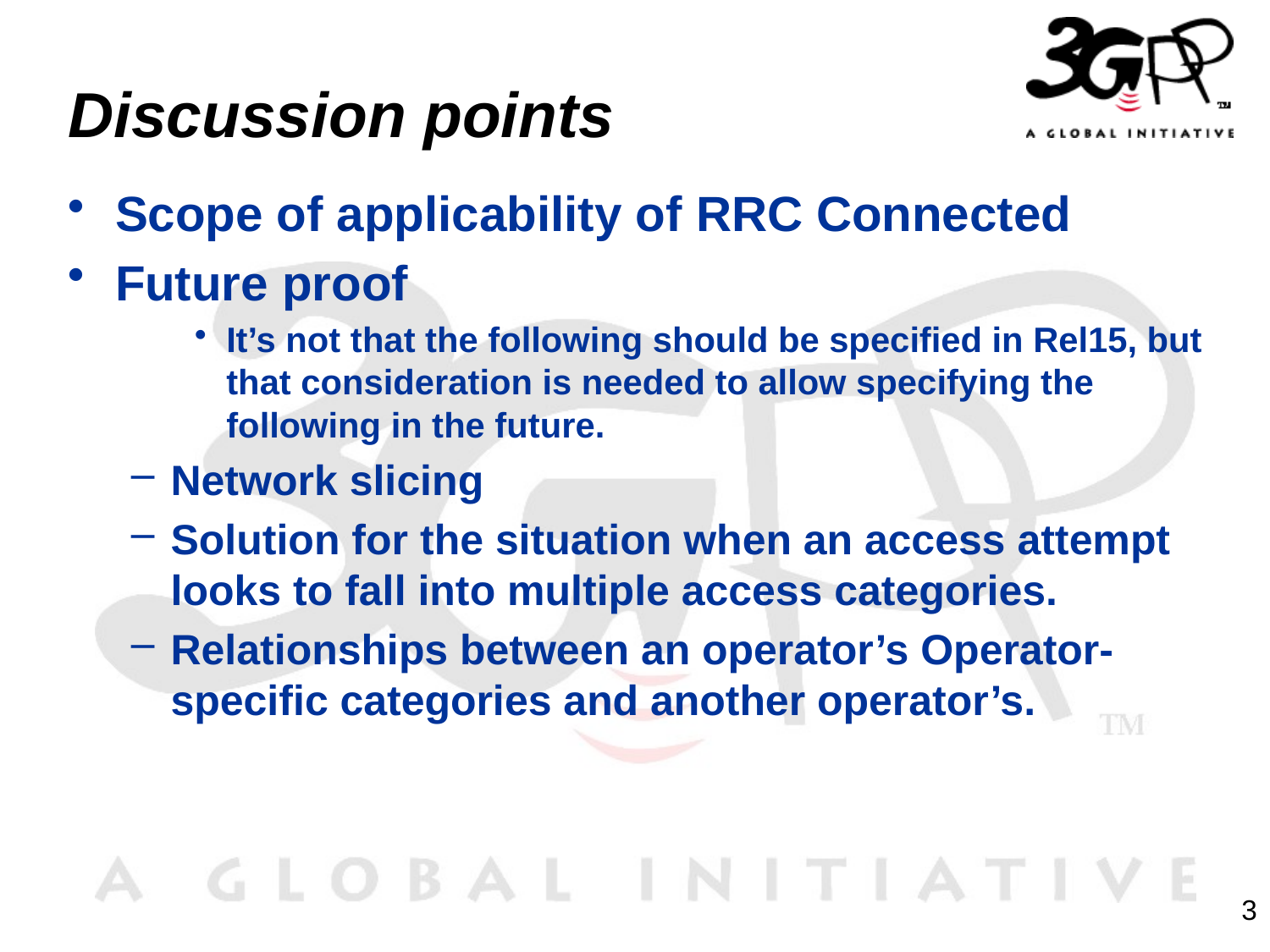

# Discussion points
Scope of applicability of RRC Connected
Future proof
It’s not that the following should be specified in Rel15, but that consideration is needed to allow specifying the following in the future.
Network slicing
Solution for the situation when an access attempt looks to fall into multiple access categories.
Relationships between an operator’s Operator-specific categories and another operator’s.

3